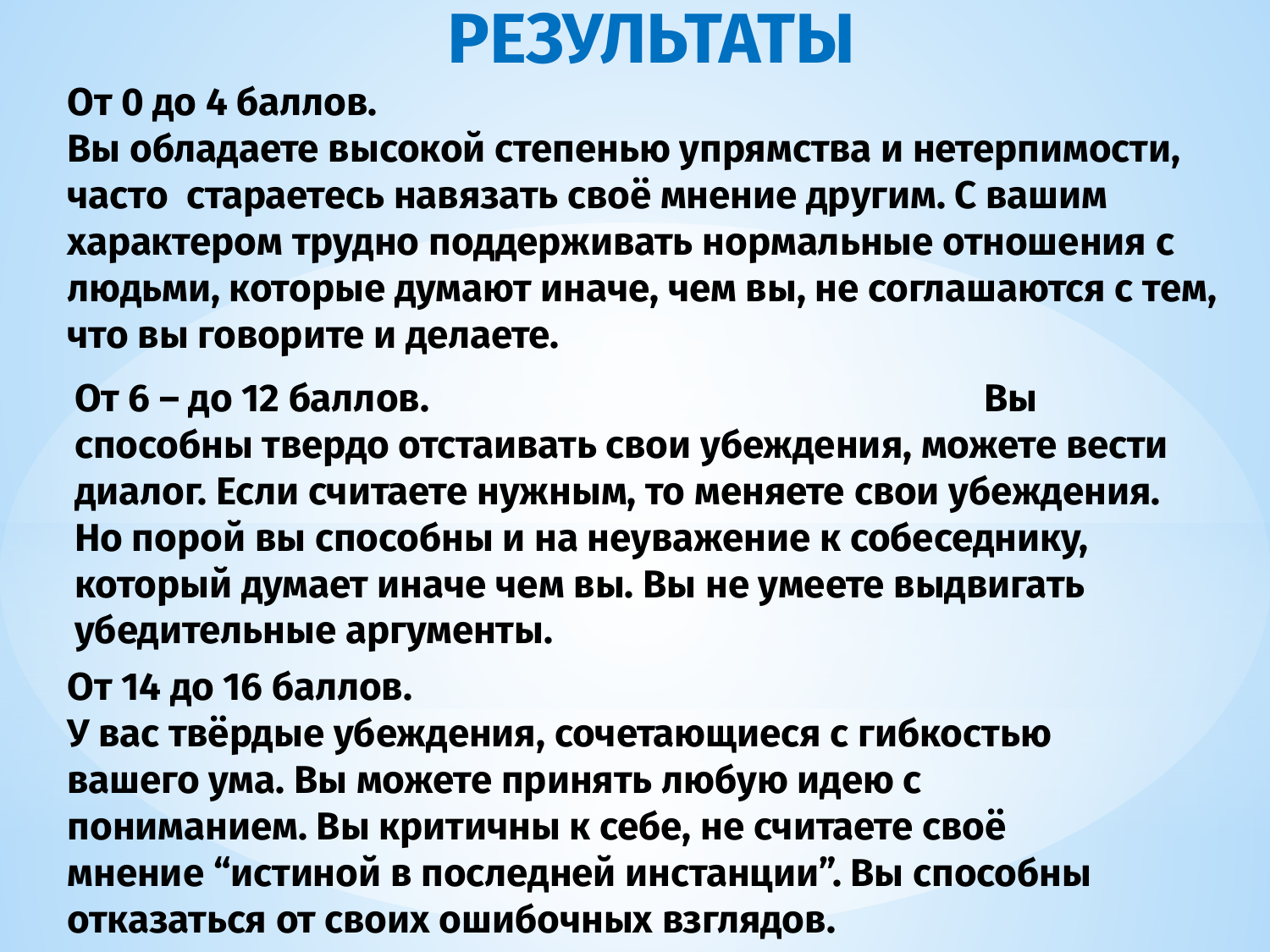

РЕЗУЛЬТАТЫ
От 0 до 4 баллов.
Вы обладаете высокой степенью упрямства и нетерпимости, часто  стараетесь навязать своё мнение другим. С вашим характером трудно поддерживать нормальные отношения с людьми, которые думают иначе, чем вы, не соглашаются с тем, что вы говорите и делаете.
От 6 – до 12 баллов.                                                             Вы способны твердо отстаивать свои убеждения, можете вести диалог. Если считаете нужным, то меняете свои убеждения. Но порой вы способны и на неуважение к собеседнику, который думает иначе чем вы. Вы не умеете выдвигать убедительные аргументы.

От 14 до 16 баллов.
У вас твёрдые убеждения, сочетающиеся с гибкостью вашего ума. Вы можете принять любую идею с пониманием. Вы критичны к себе, не считаете своё мнение “истиной в последней инстанции”. Вы способны отказаться от своих ошибочных взглядов.
#